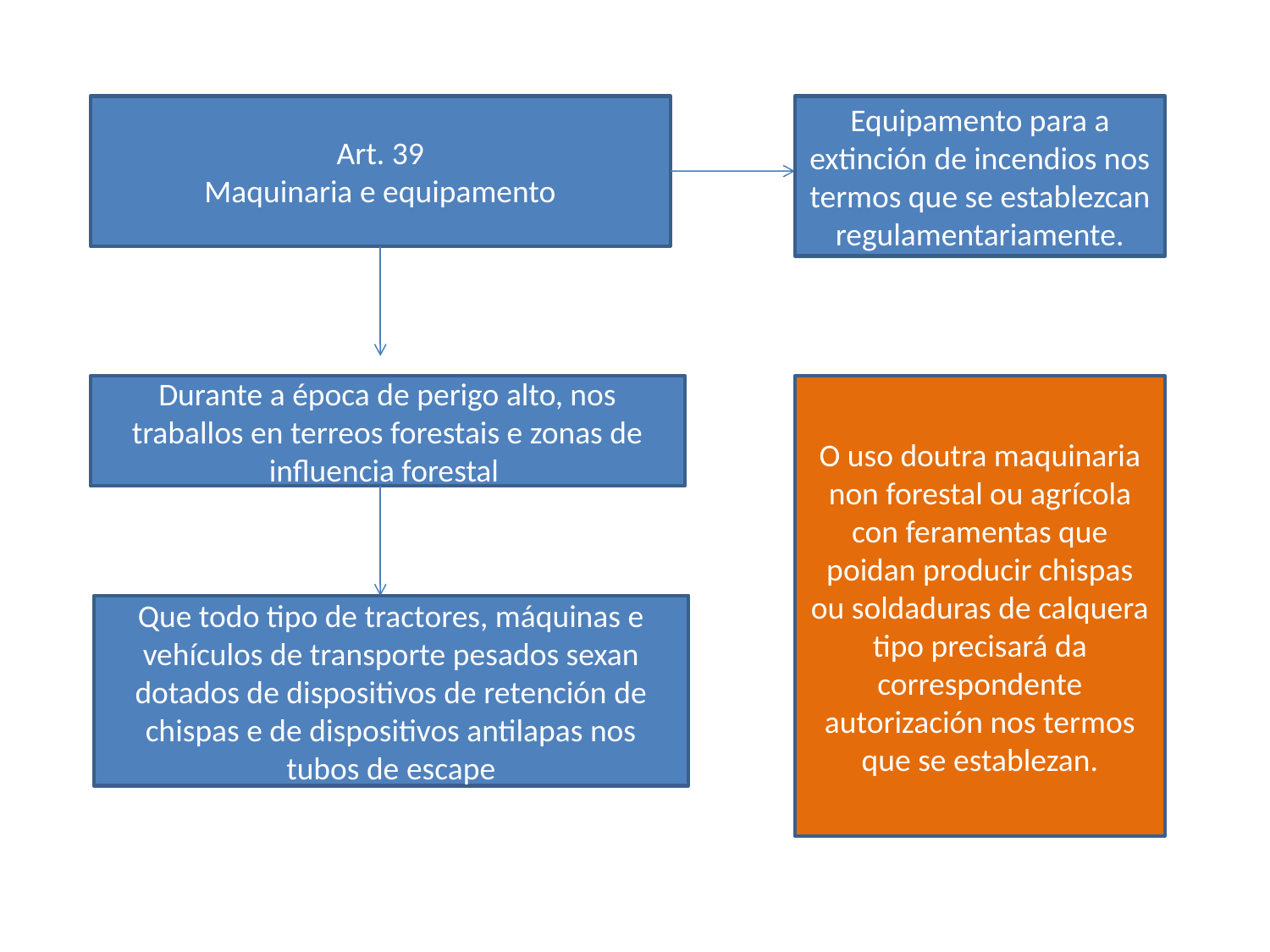

Art. 39
Maquinaria e equipamento
Equipamento para a extinción de incendios nos termos que se establezcan regulamentariamente.
Durante a época de perigo alto, nos traballos en terreos forestais e zonas de influencia forestal
O uso doutra maquinaria non forestal ou agrícola con feramentas que poidan producir chispas ou soldaduras de calquera tipo precisará da correspondente autorización nos termos que se establezan.
Que todo tipo de tractores, máquinas e vehículos de transporte pesados sexan dotados de dispositivos de retención de chispas e de dispositivos antilapas nos tubos de escape